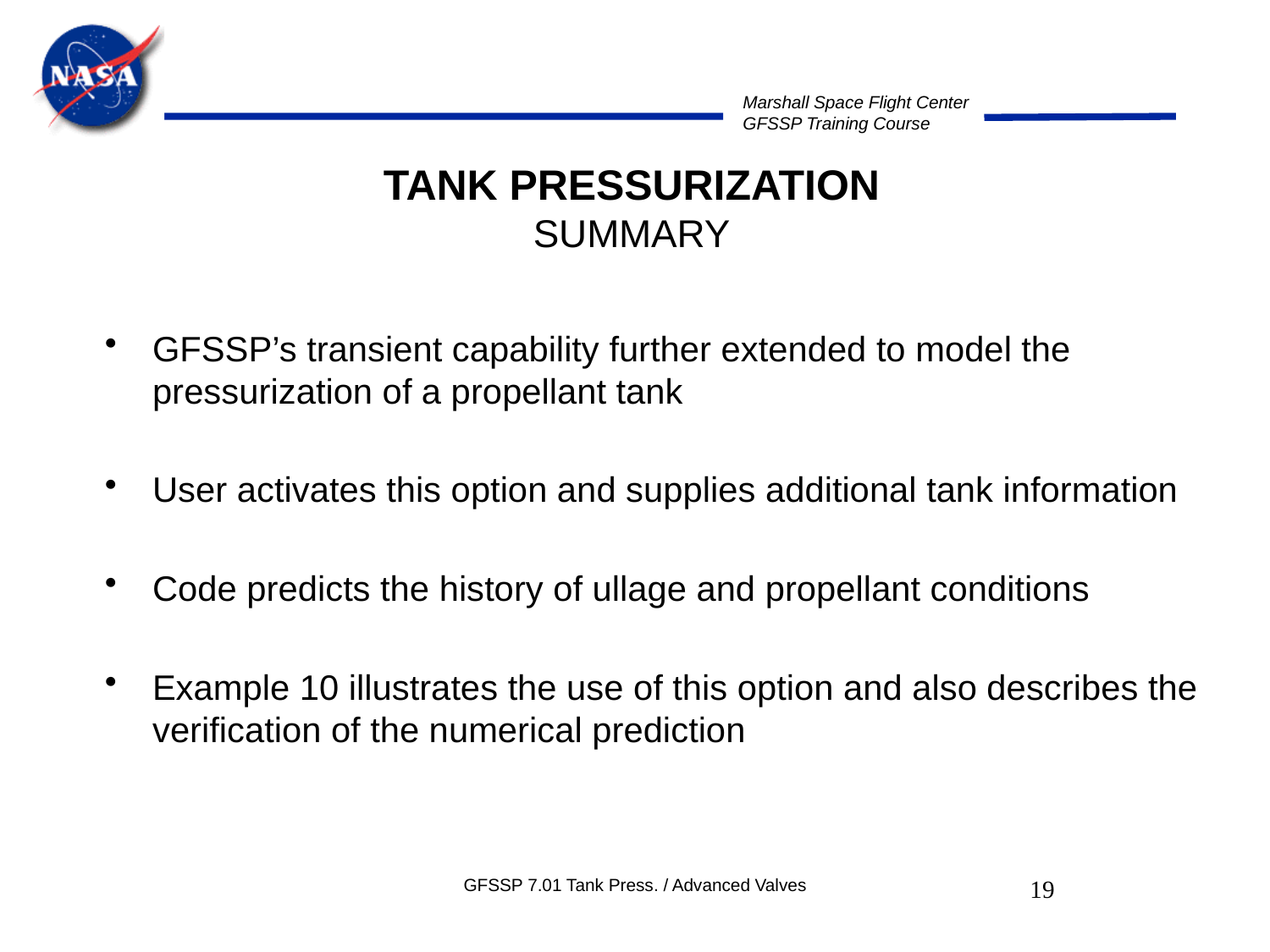

# TANK PRESSURIZATION SUMMARY
GFSSP’s transient capability further extended to model the pressurization of a propellant tank

User activates this option and supplies additional tank information

Code predicts the history of ullage and propellant conditions

Example 10 illustrates the use of this option and also describes the verification of the numerical prediction
GFSSP 7.01 Tank Press. / Advanced Valves
19